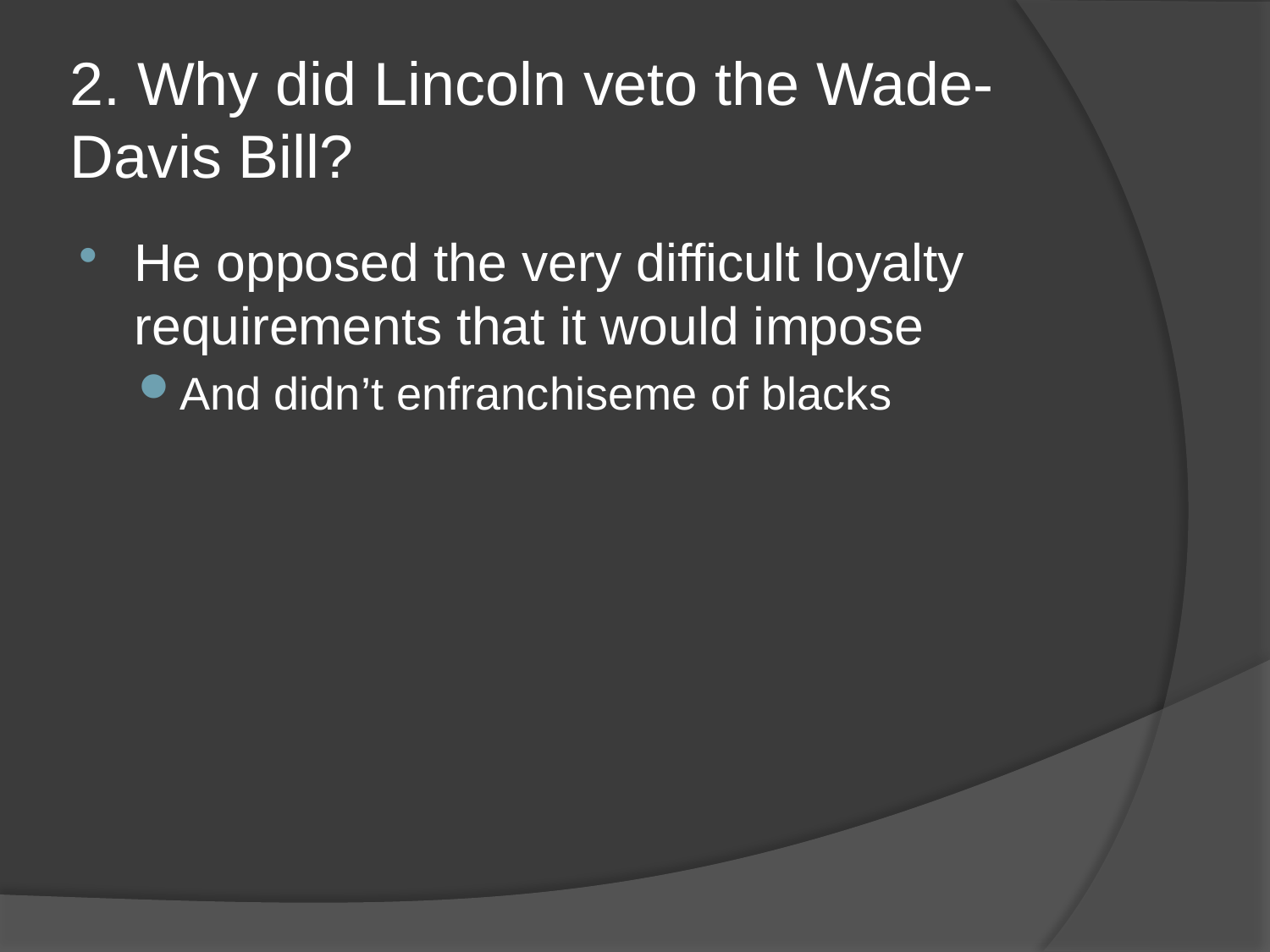

# 2. Why did Lincoln veto the Wade-Davis Bill?
He opposed the very difficult loyalty requirements that it would impose
And didn’t enfranchiseme of blacks